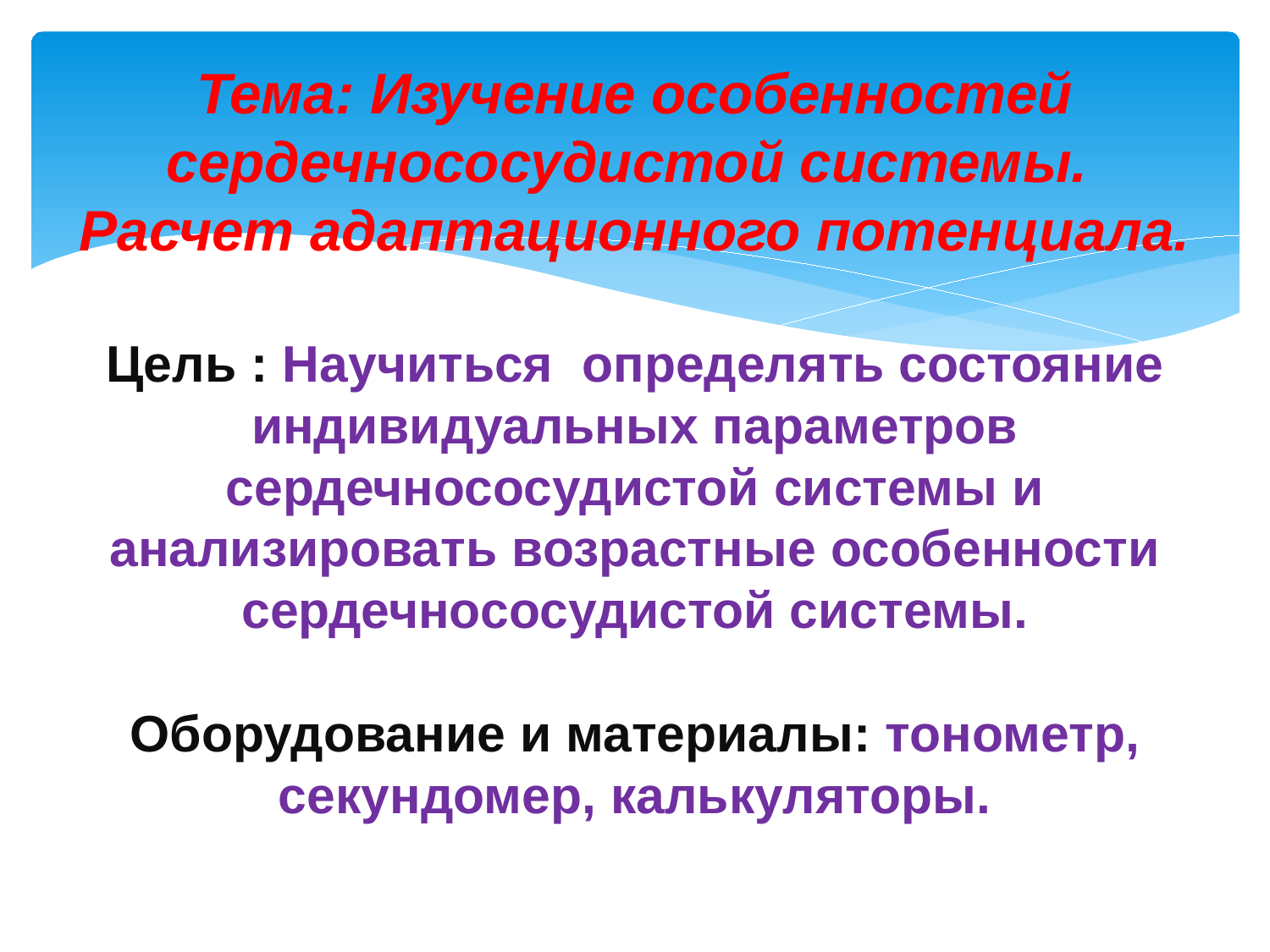

# Тема: Изучение особенностей сердечнососудистой системы. Расчет адаптационного потенциала. Цель : Научиться  определять состояние индивидуальных параметров сердечнососудистой системы и анализировать возрастные особенности сердечнососудистой системы. Оборудование и материалы: тонометр, секундомер, калькуляторы.